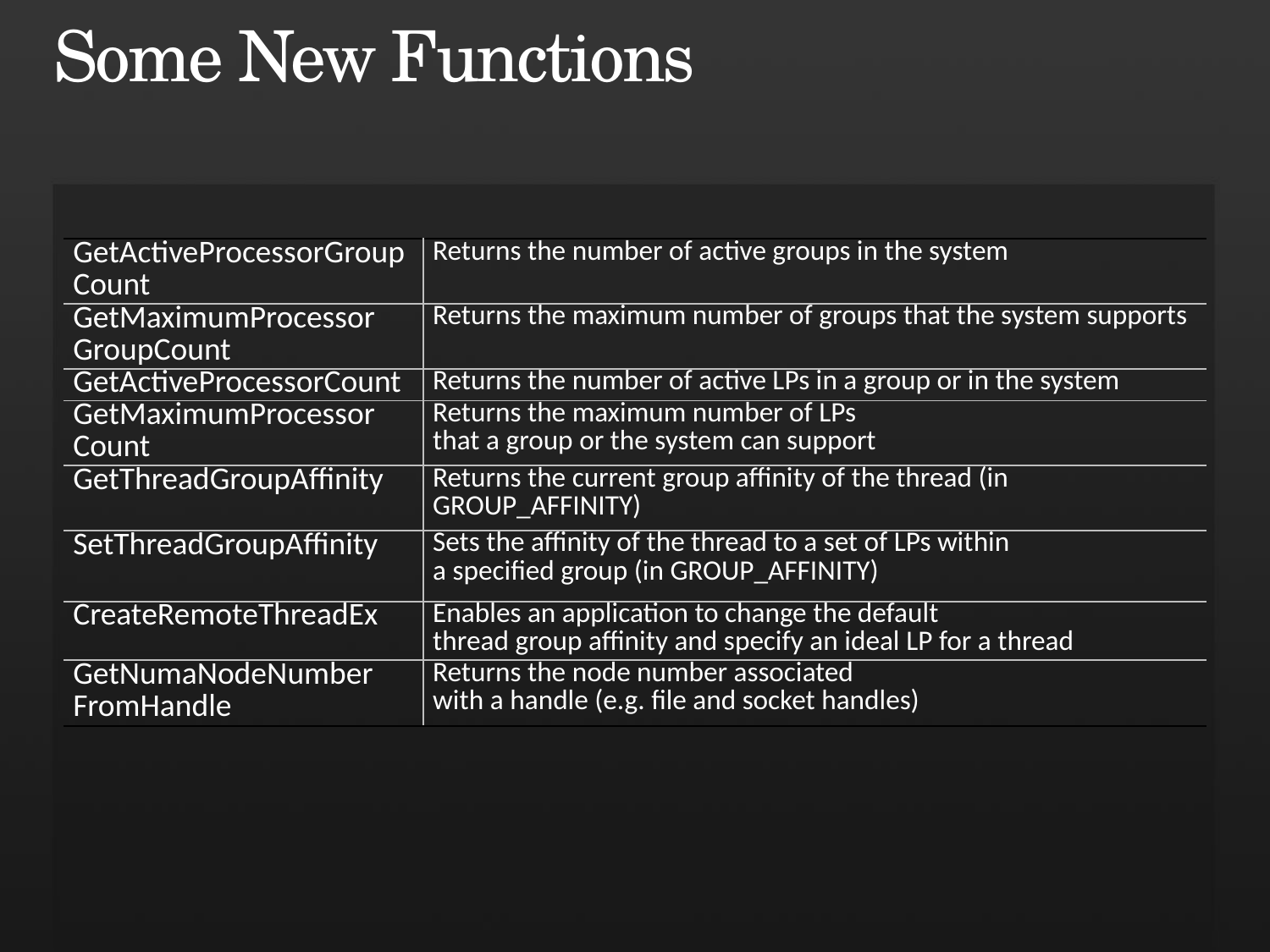

# Some New Functions
| GetActiveProcessorGroup Count | Returns the number of active groups in the system |
| --- | --- |
| GetMaximumProcessor GroupCount | Returns the maximum number of groups that the system supports |
| GetActiveProcessorCount | Returns the number of active LPs in a group or in the system |
| GetMaximumProcessor Count | Returns the maximum number of LPs that a group or the system can support |
| GetThreadGroupAffinity | Returns the current group affinity of the thread (in GROUP\_AFFINITY) |
| SetThreadGroupAffinity | Sets the affinity of the thread to a set of LPs within a specified group (in GROUP\_AFFINITY) |
| CreateRemoteThreadEx | Enables an application to change the default thread group affinity and specify an ideal LP for a thread |
| GetNumaNodeNumber FromHandle | Returns the node number associated with a handle (e.g. file and socket handles) |